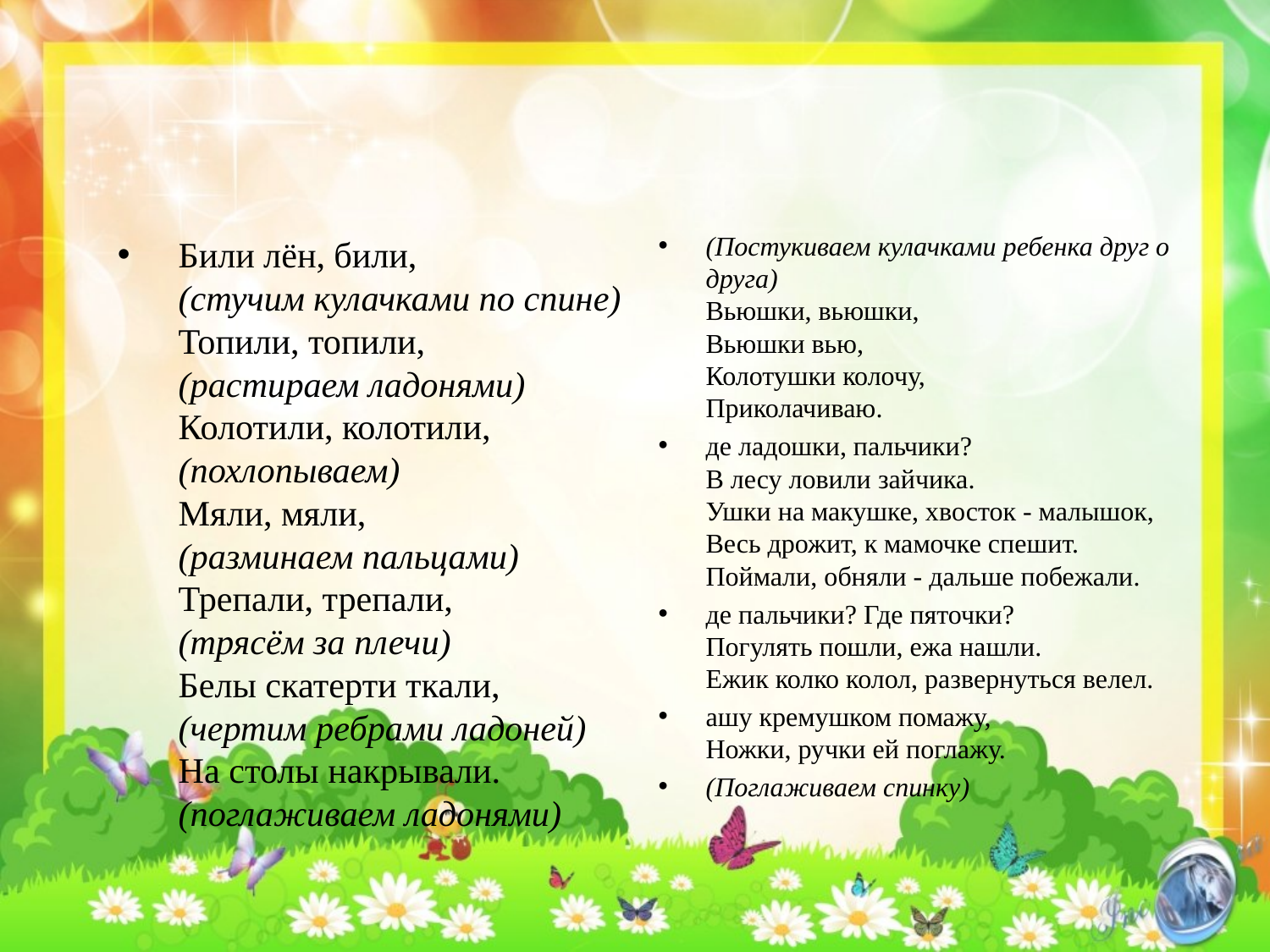

#
(Постукиваем кулачками ребенка друг о друга)
Вьюшки, вьюшки,
Вьюшки вью,
Колотушки колочу,
Приколачиваю.
де ладошки, пальчики?
В лесу ловили зайчика.
Ушки на макушке, хвосток - малышок,
Весь дрожит, к мамочке спешит.
Поймали, обняли - дальше побежали.
де пальчики? Где пяточки?
Погулять пошли, ежа нашли.
Ежик колко колол, развернуться велел.
ашу кремушком помажу,
Ножки, ручки ей поглажу.
(Поглаживаем спинку)
Били лён, били,
(стучим кулачками по спине)
Топили, топили,
(растираем ладонями)
Колотили, колотили,
(похлопываем)
Мяли, мяли,
(разминаем пальцами)
Трепали, трепали,
(трясём за плечи)
Белы скатерти ткали,
(чертим ребрами ладоней)
На столы накрывали.
(поглаживаем ладонями)